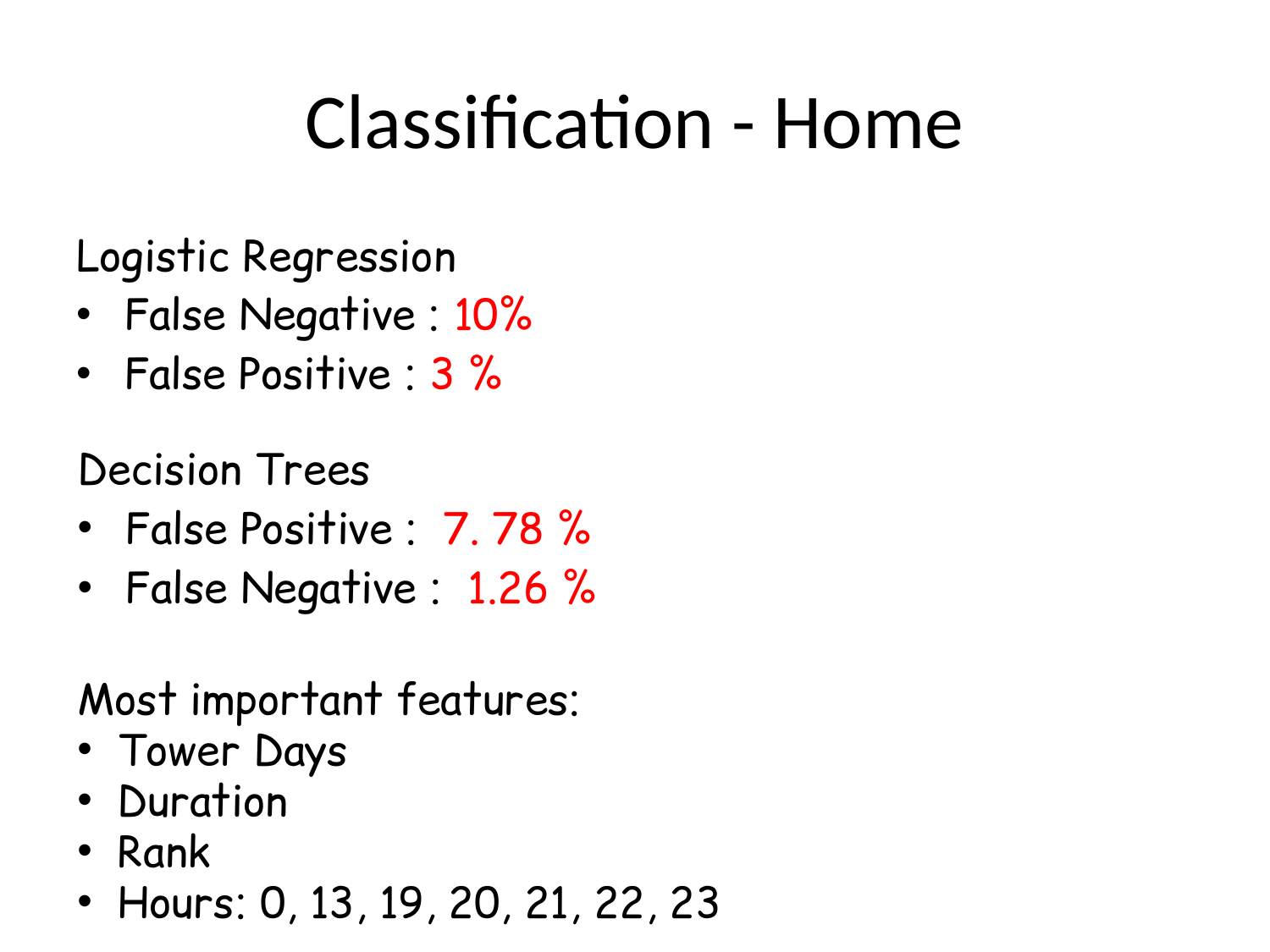

# Classification - Home
Logistic Regression
False Negative : 10%
False Positive : 3 %
Decision Trees
False Positive :  7. 78 %
False Negative :  1.26 %
Most important features:
Tower Days
Duration
Rank
Hours: 0, 13, 19, 20, 21, 22, 23